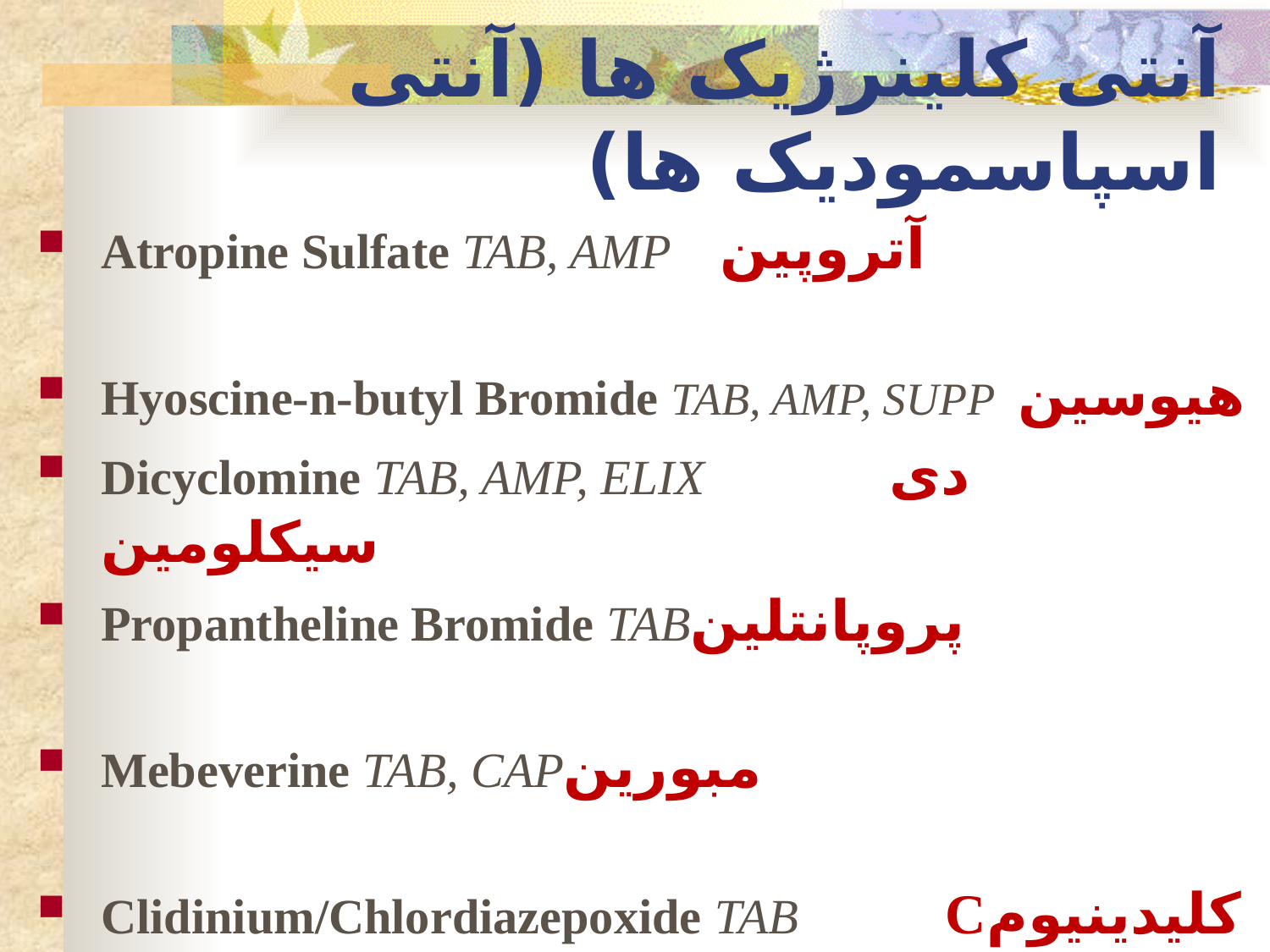

# آنتی کلینرژیک ها (آنتی اسپاسمودیک ها)
Atropine Sulfate TAB, AMP    آتروپین
Hyoscine-n-butyl Bromide TAB, AMP, SUPP  هیوسین
Dicyclomine TAB, AMP, ELIX               دی سیکلومین
Propantheline Bromide TABپروپانتلین
Mebeverine TAB, CAPمبورین
Clidinium/Chlordiazepoxide TAB            Cکلیدینیوم
Belladonna Pb TAB, ELIXIR                       Pbبلادونا
                                                    (Pb= فنوباربیتال)